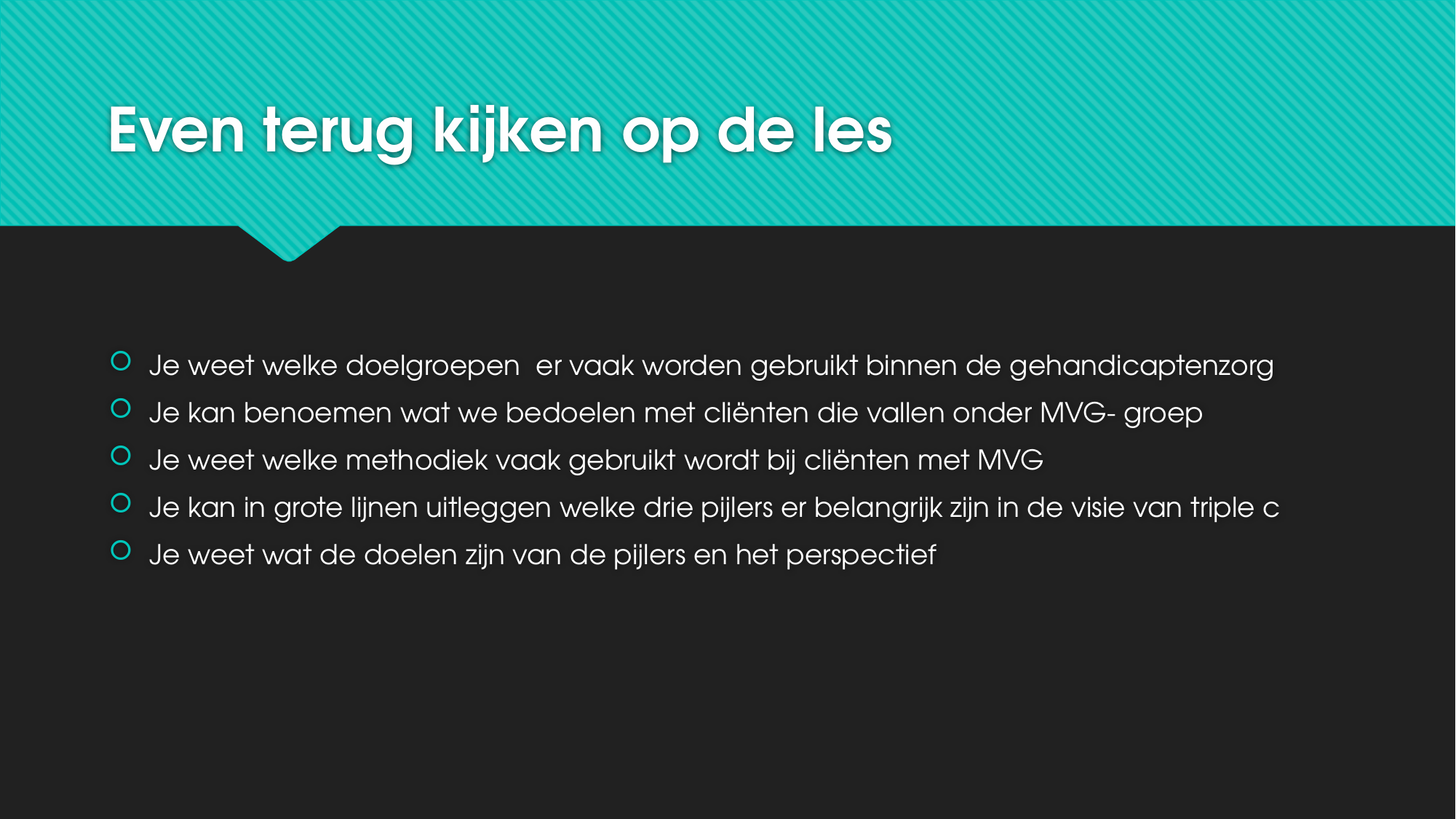

# Even terug kijken op de les
Je weet welke doelgroepen  er vaak worden gebruikt binnen de gehandicaptenzorg
Je kan benoemen wat we bedoelen met cliënten die vallen onder MVG- groep
Je weet welke methodiek vaak gebruikt wordt bij cliënten met MVG
Je kan in grote lijnen uitleggen welke drie pijlers er belangrijk zijn in de visie van triple c
Je weet wat de doelen zijn van de pijlers en het perspectief